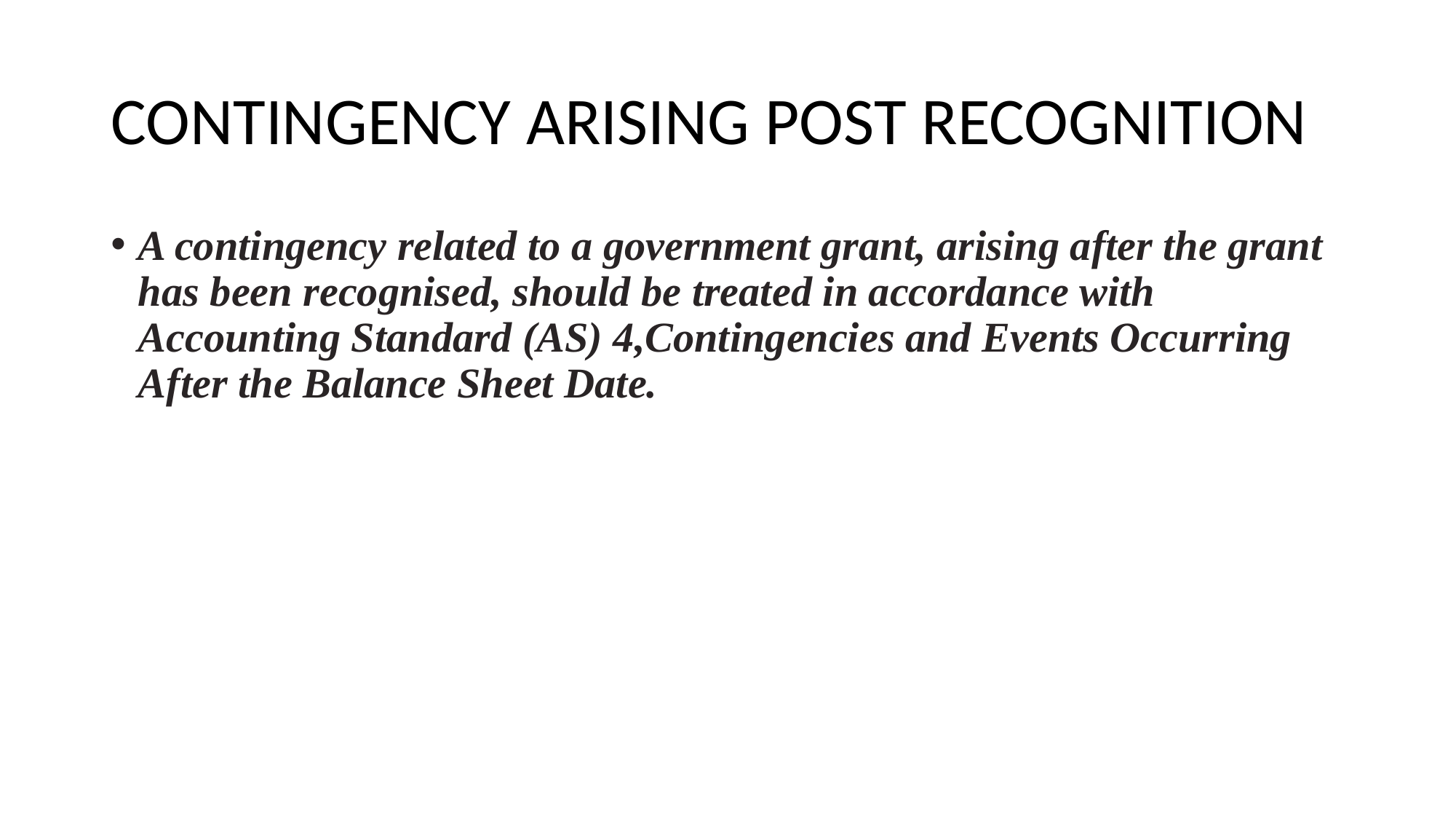

# CONTINGENCY ARISING POST RECOGNITION
A contingency related to a government grant, arising after the grant has been recognised, should be treated in accordance with Accounting Standard (AS) 4,Contingencies and Events Occurring After the Balance Sheet Date.